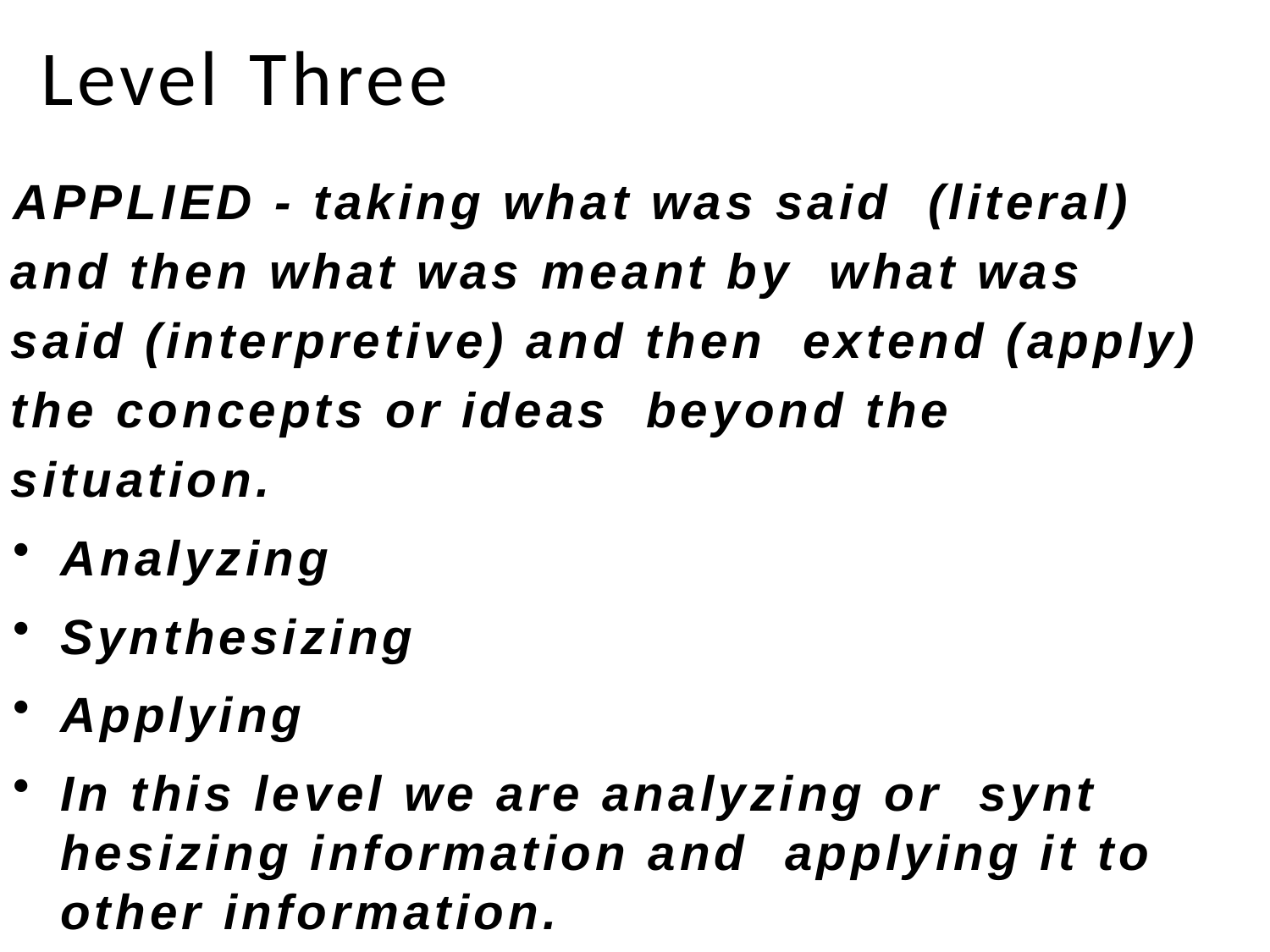

# Level Three
APPLIED - taking what was said  (literal) and then what was meant by  what was said (interpretive) and then  extend (apply) the concepts or ideas  beyond the situation.
Analyzing
Synthesizing
Applying
In this level we are analyzing or  synt hesizing information and  applying it to other information.